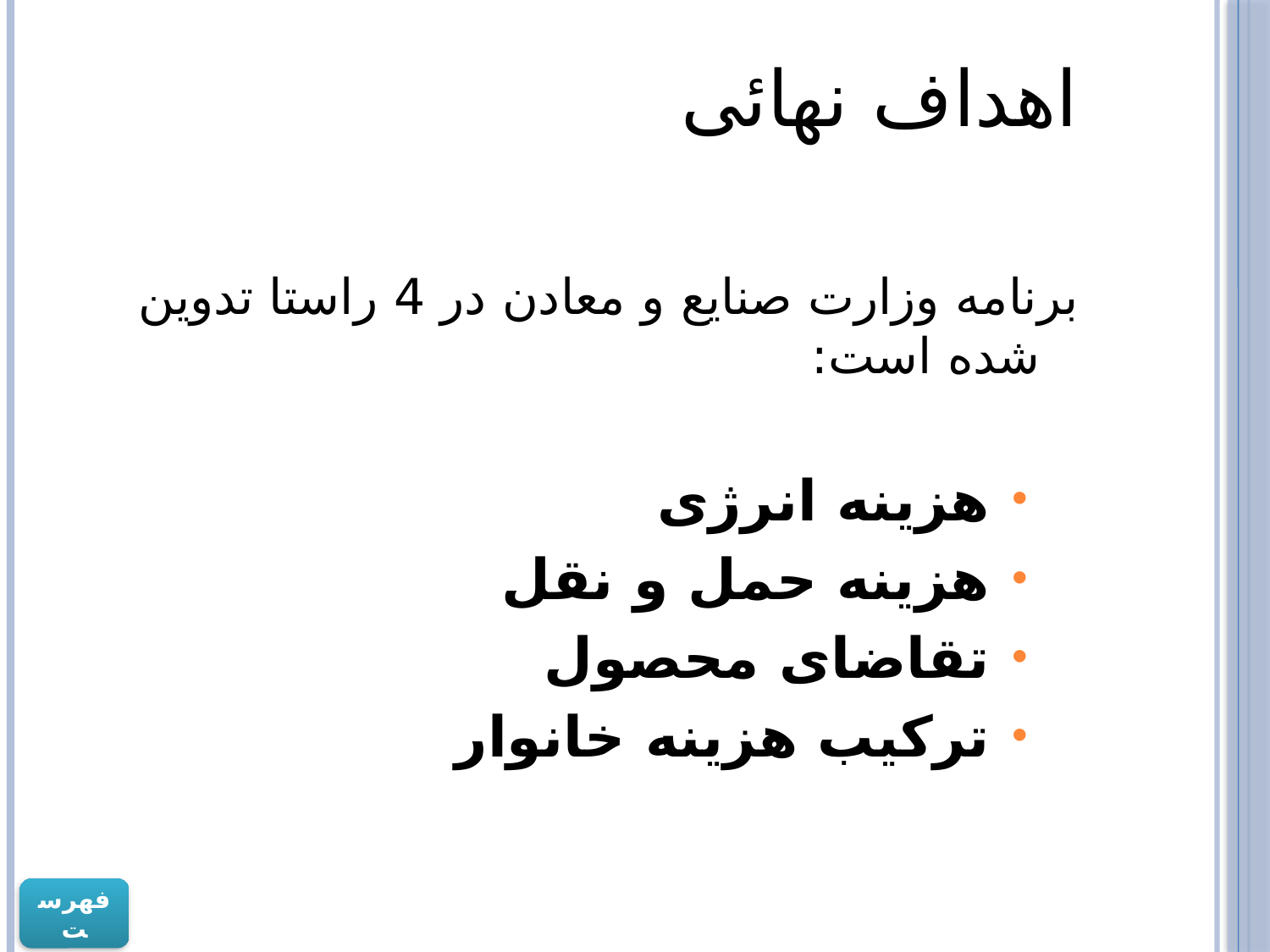

# اهداف نهائی

برنامه وزارت صنایع و معادن در 4 راستا تدوین شده است:

هزینه انرژی
هزینه حمل و نقل
تقاضای محصول
ترکیب هزینه خانوار

فهرست